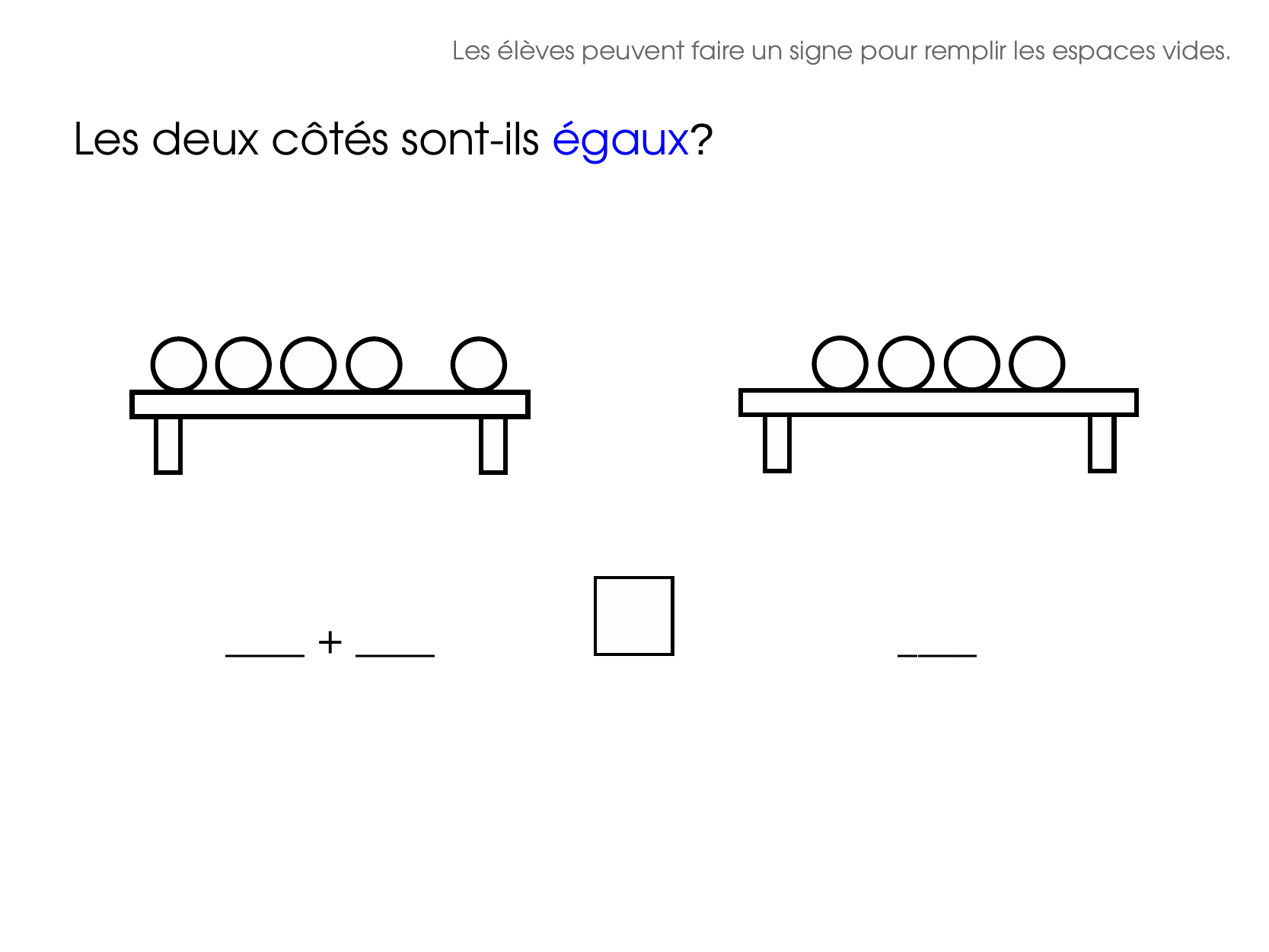

Les élèves peuvent faire un signe pour remplir les espaces vides.
Les deux côtés sont-ils égaux?

____ + ____
____